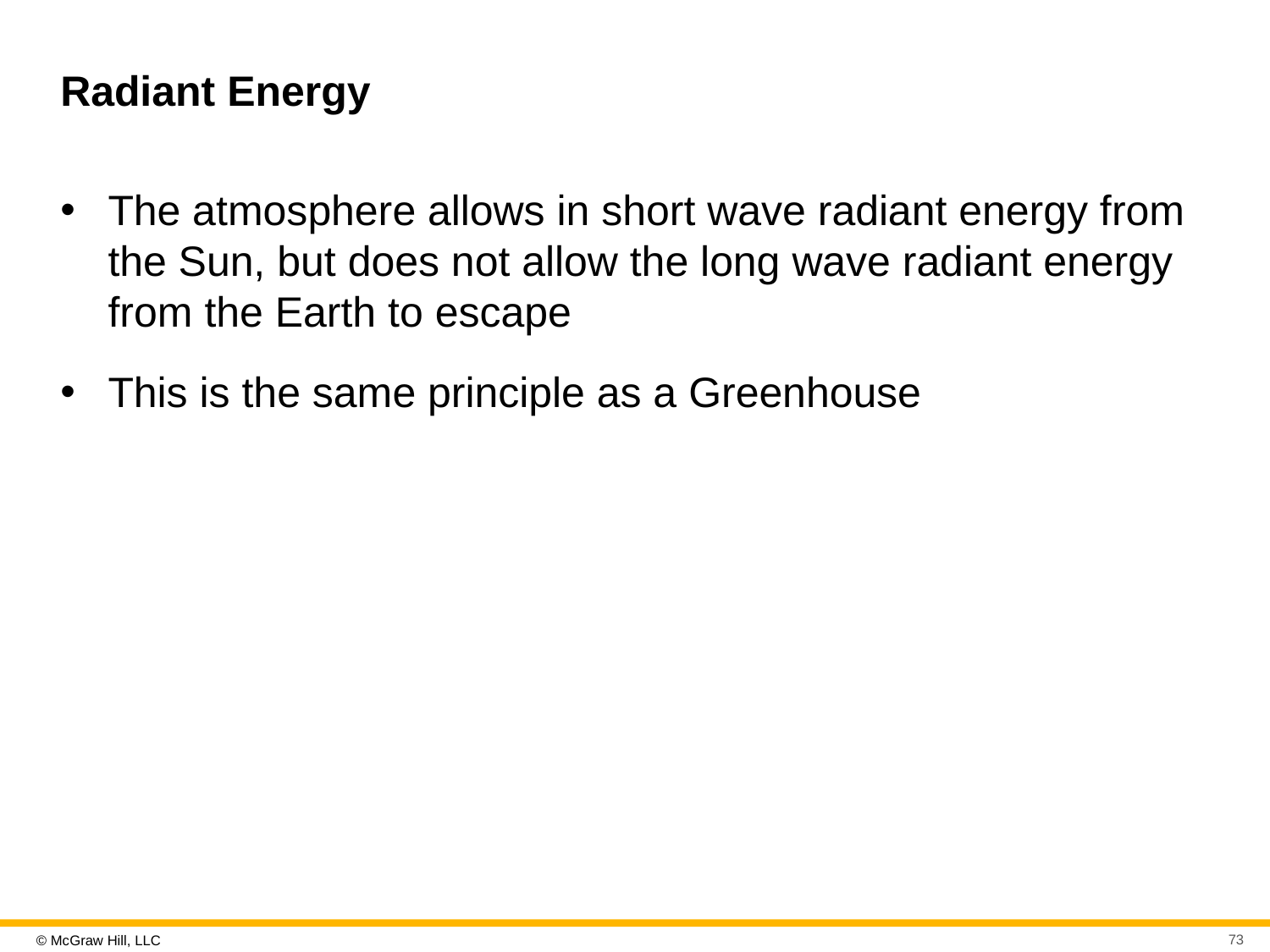

# Radiant Energy
The atmosphere allows in short wave radiant energy from the Sun, but does not allow the long wave radiant energy from the Earth to escape
This is the same principle as a Greenhouse
73